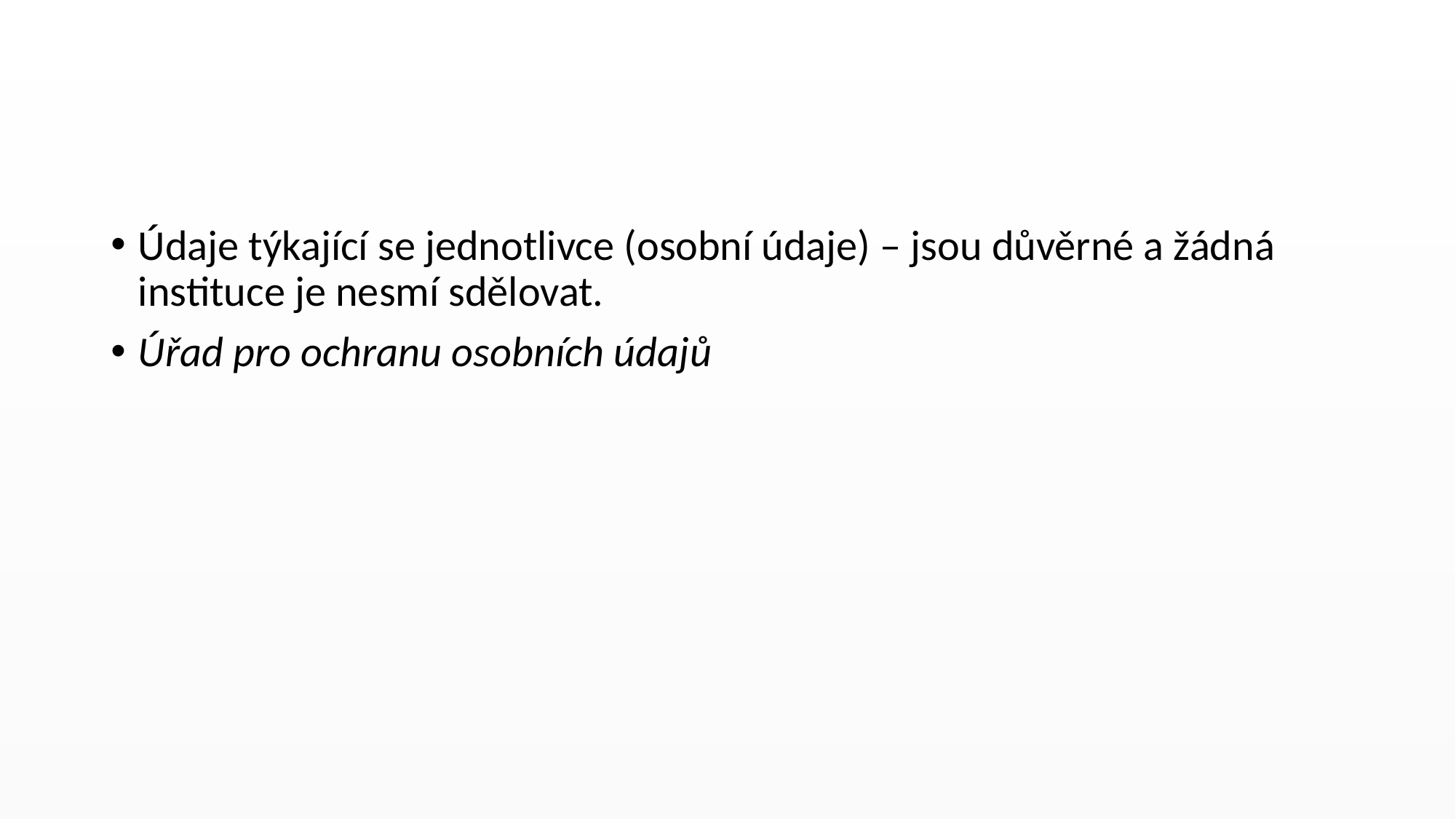

#
Údaje týkající se jednotlivce (osobní údaje) – jsou důvěrné a žádná instituce je nesmí sdělovat.
Úřad pro ochranu osobních údajů